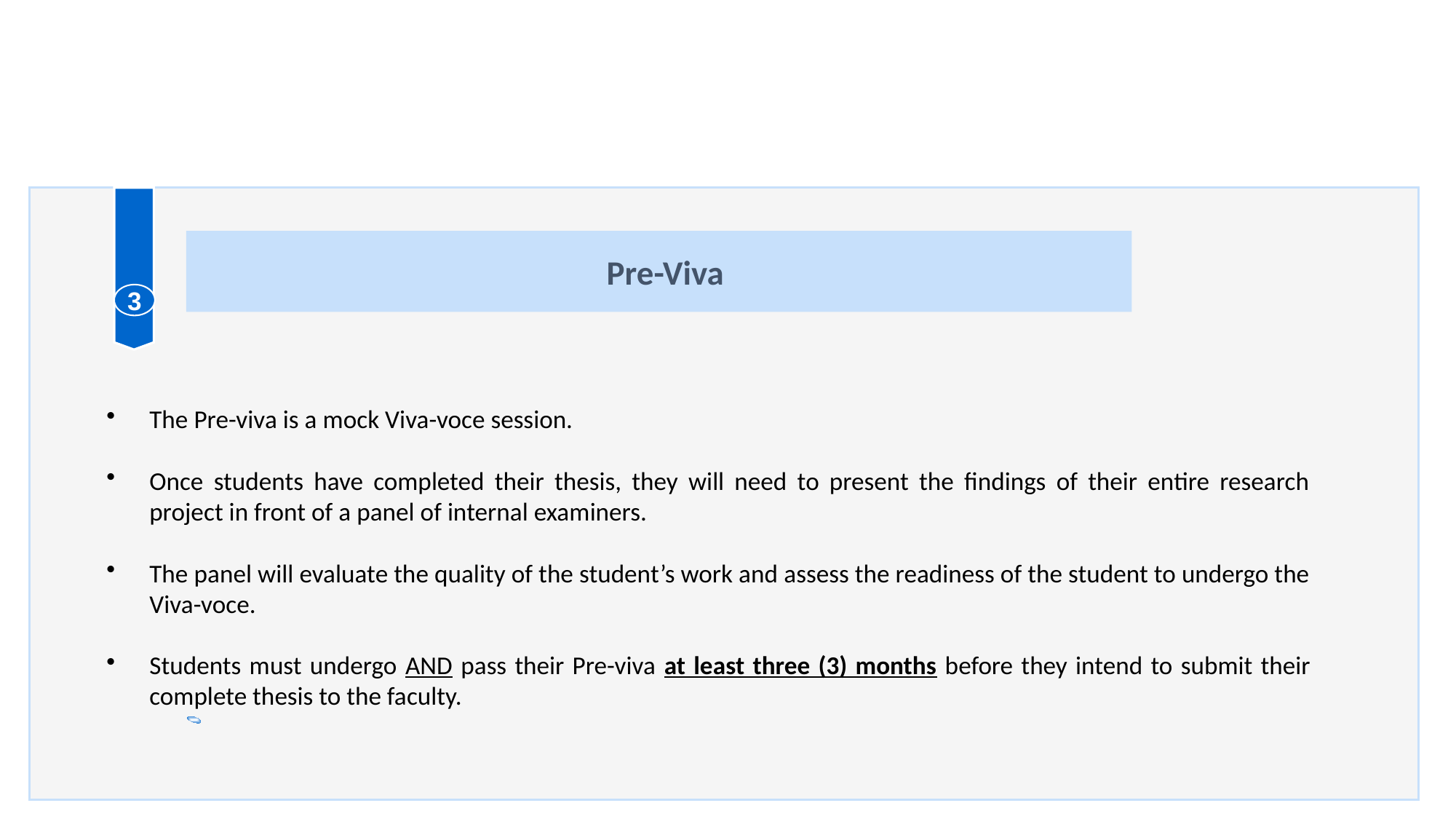

Key Milestones of the PhD programme

Pre-Viva

3
The Pre-viva is a mock Viva-voce session.

Once students have completed their thesis, they will need to present the findings of their entire research project in front of a panel of internal examiners.

The panel will evaluate the quality of the student’s work and assess the readiness of the student to undergo the Viva-voce.

Students must undergo AND pass their Pre-viva at least three (3) months before they intend to submit their complete thesis to the faculty.